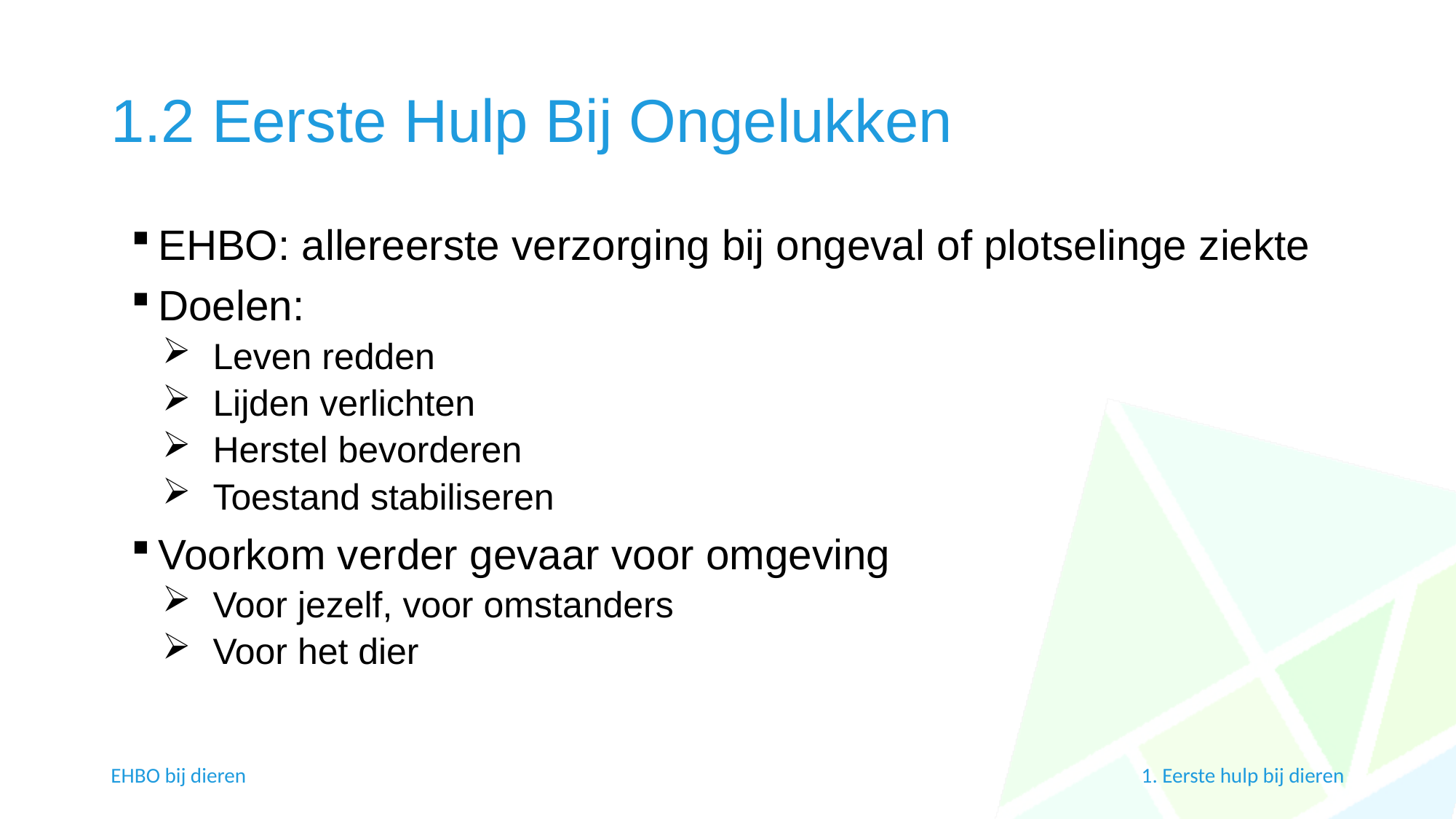

# 1.2 Eerste Hulp Bij Ongelukken
EHBO: allereerste verzorging bij ongeval of plotselinge ziekte
Doelen:
Leven redden
Lijden verlichten
Herstel bevorderen
Toestand stabiliseren
Voorkom verder gevaar voor omgeving
Voor jezelf, voor omstanders
Voor het dier

EHBO bij dieren
1. Eerste hulp bij dieren